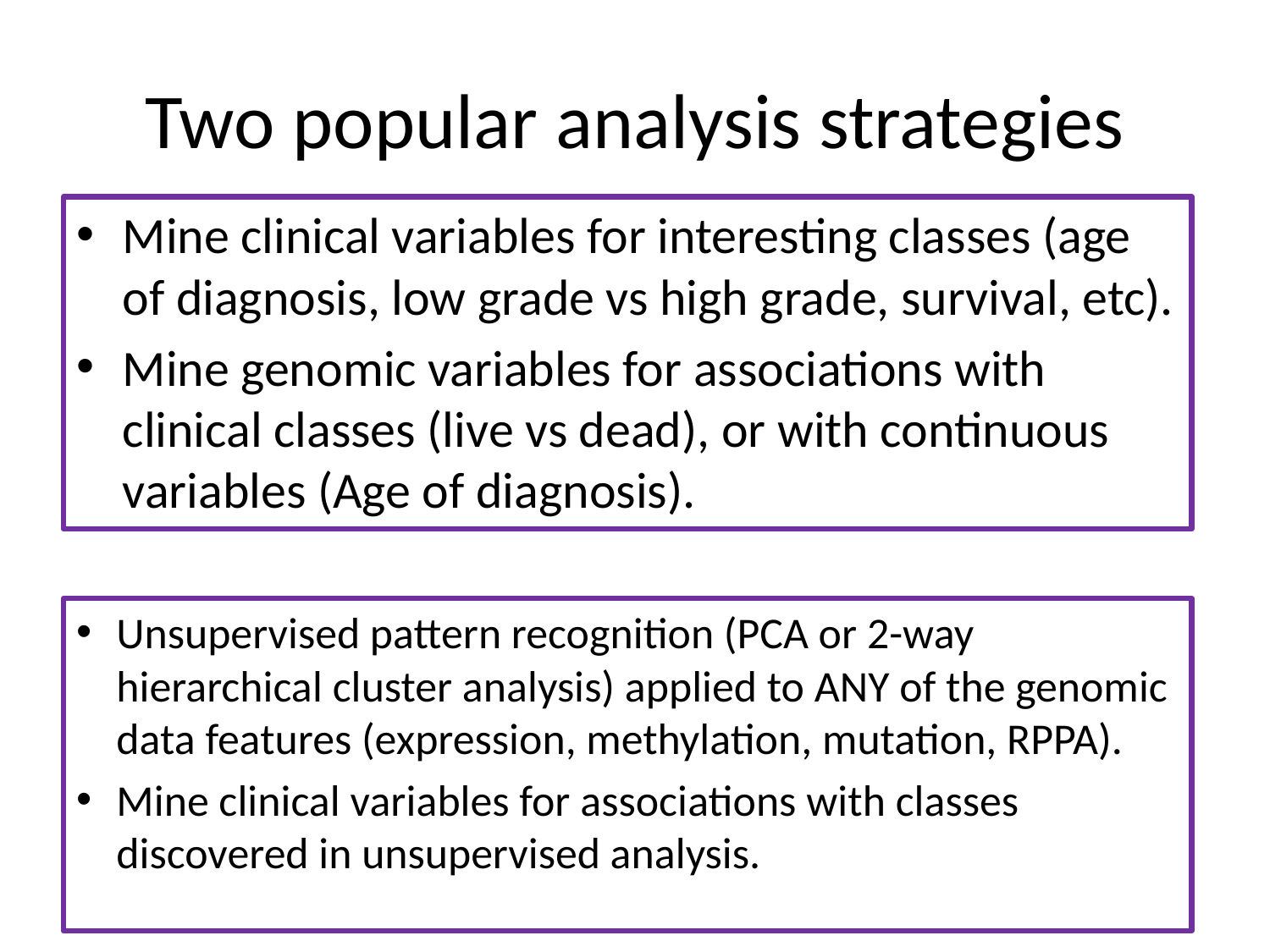

# Two popular analysis strategies
Mine clinical variables for interesting classes (age of diagnosis, low grade vs high grade, survival, etc).
Mine genomic variables for associations with clinical classes (live vs dead), or with continuous variables (Age of diagnosis).
Unsupervised pattern recognition (PCA or 2-way hierarchical cluster analysis) applied to ANY of the genomic data features (expression, methylation, mutation, RPPA).
Mine clinical variables for associations with classes discovered in unsupervised analysis.